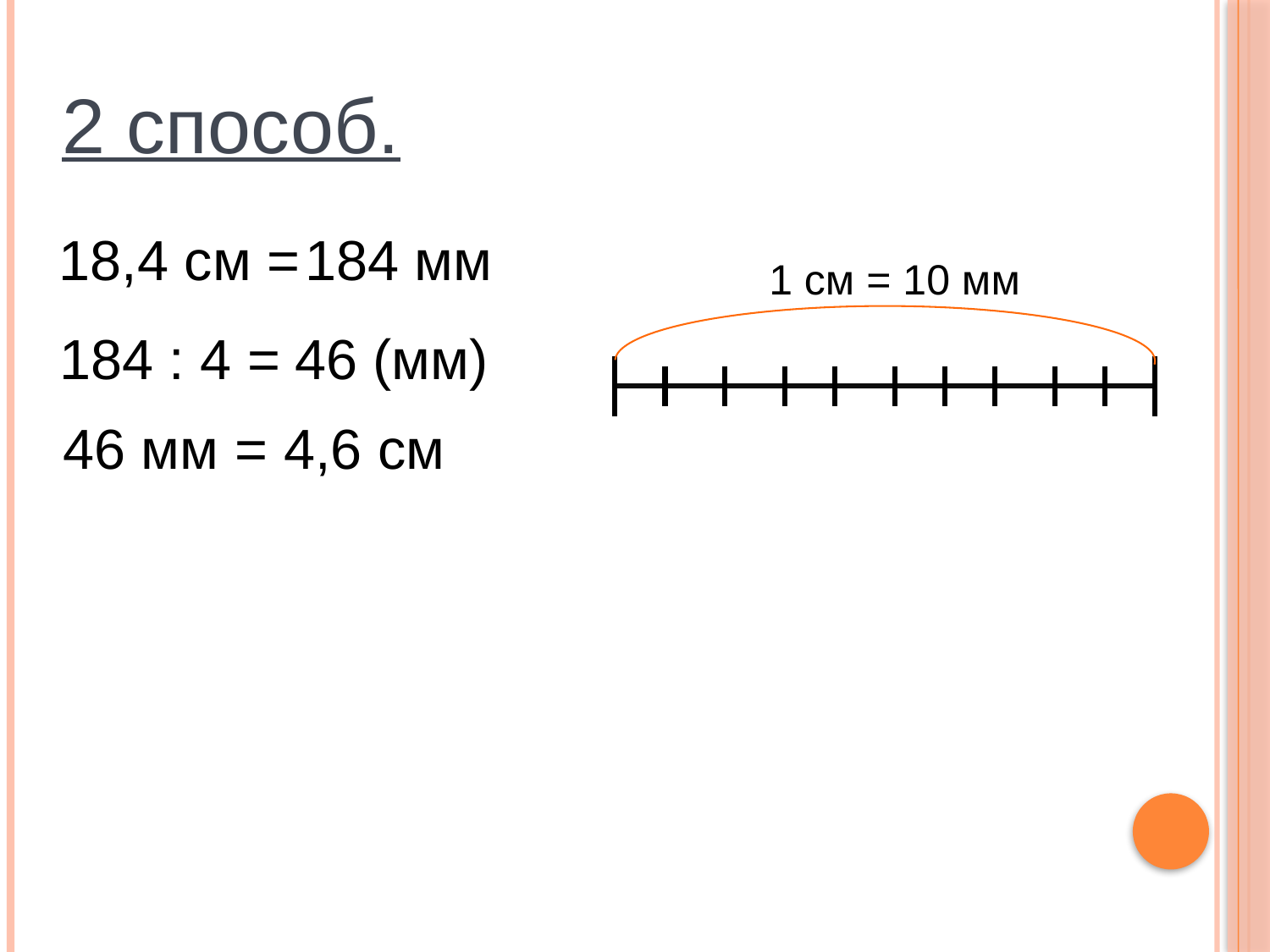

2 способ.

18,4 см =
184 мм
1 см = 10 мм

184 : 4 =
46 (мм)
46 мм =
4,6 см